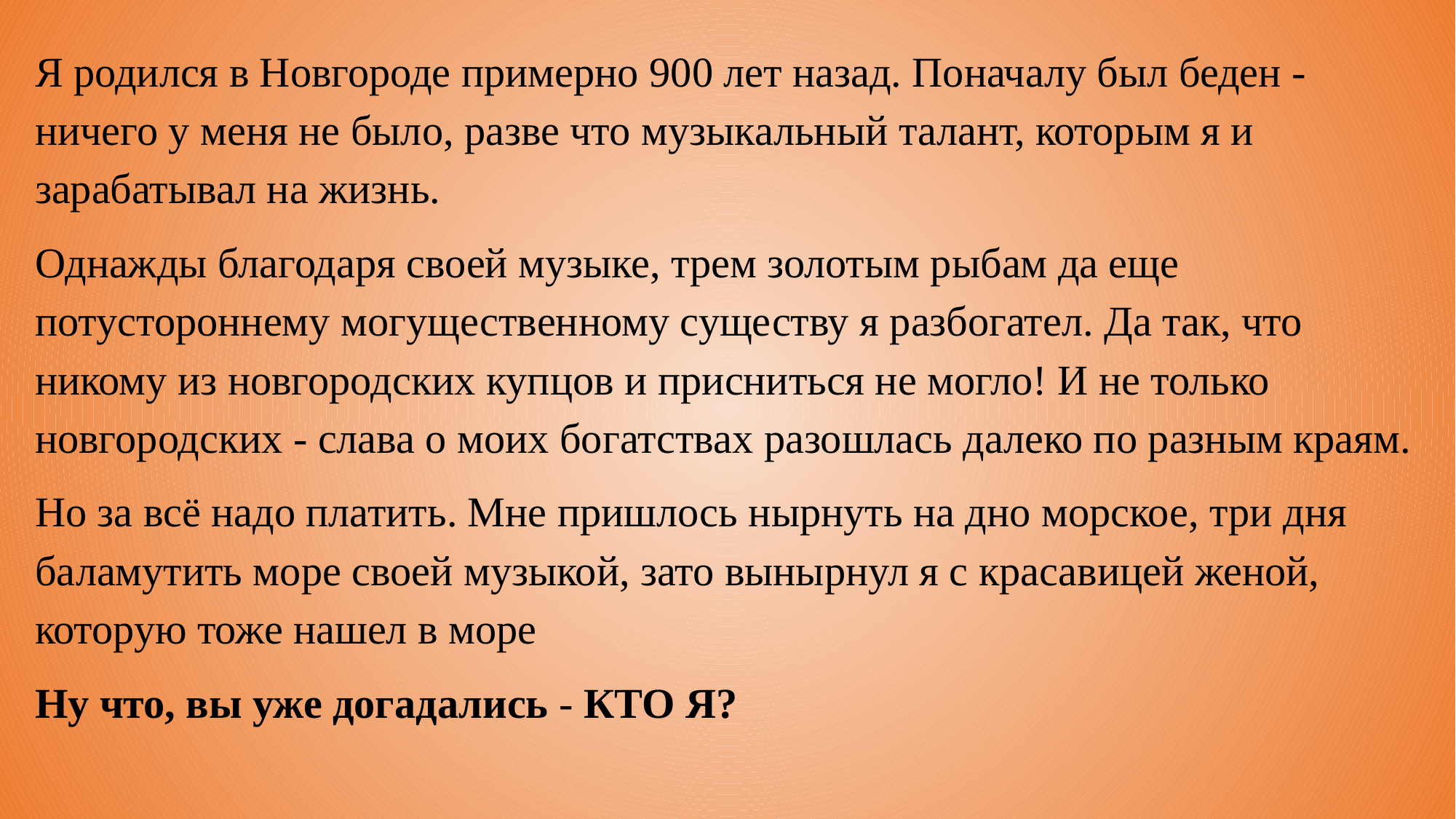

Я родился в Новгороде примерно 900 лет назад. Поначалу был беден - ничего у меня не было, разве что музыкальный талант, которым я и зарабатывал на жизнь.
Однажды благодаря своей музыке, трем золотым рыбам да еще потустороннему могущественному существу я разбогател. Да так, что никому из новгородских купцов и присниться не могло! И не только новгородских - слава о моих богатствах разошлась далеко по разным краям.
Но за всё надо платить. Мне пришлось нырнуть на дно морское, три дня баламутить море своей музыкой, зато вынырнул я с красавицей женой, которую тоже нашел в море
Ну что, вы уже догадались - КТО Я?